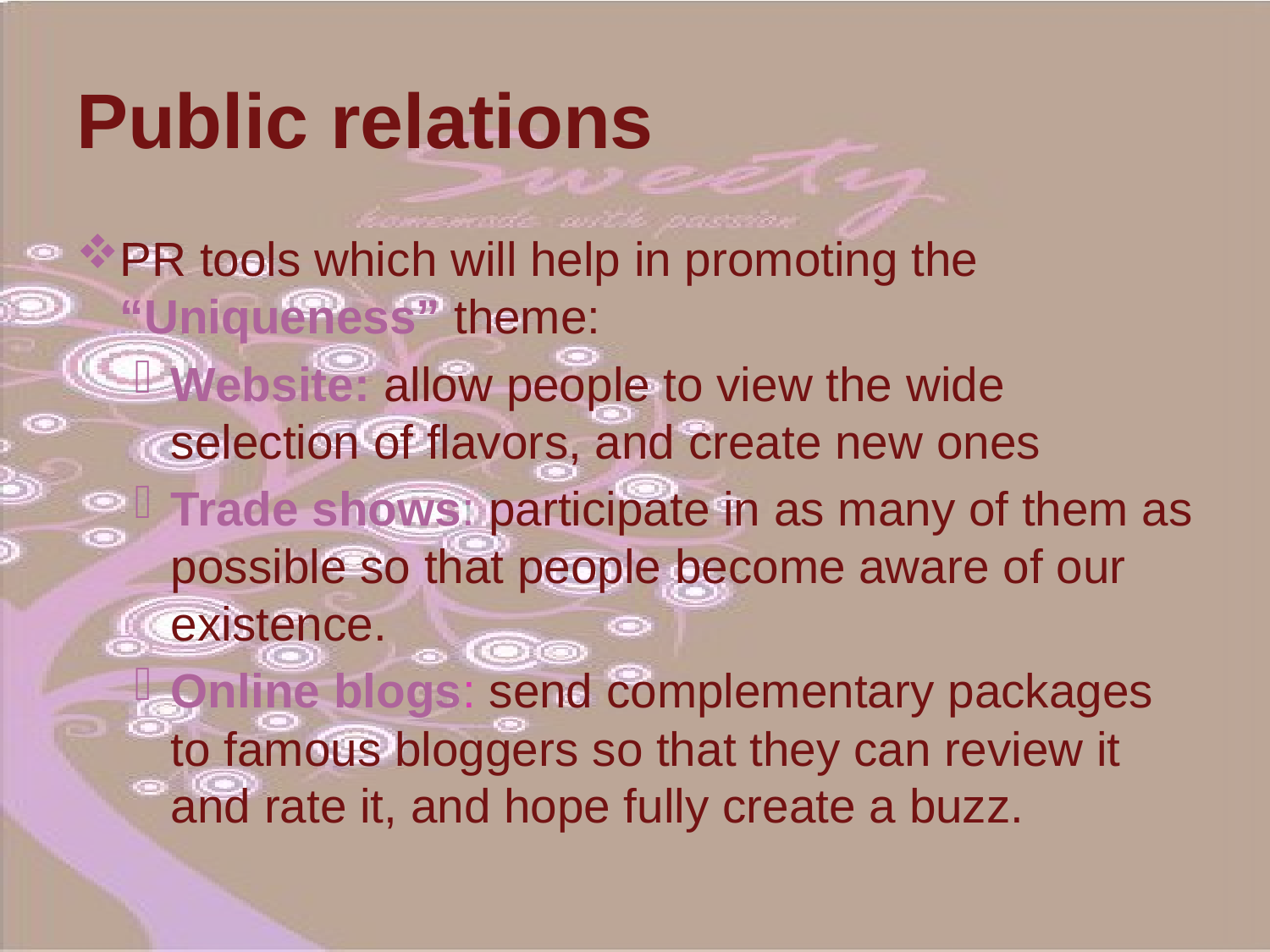

# Public relations
PR tools which will help in promoting the “Uniqueness” theme:
Website: allow people to view the wide selection of flavors, and create new ones
Trade shows: participate in as many of them as possible so that people become aware of our existence.
Online blogs: send complementary packages to famous bloggers so that they can review it and rate it, and hope fully create a buzz.